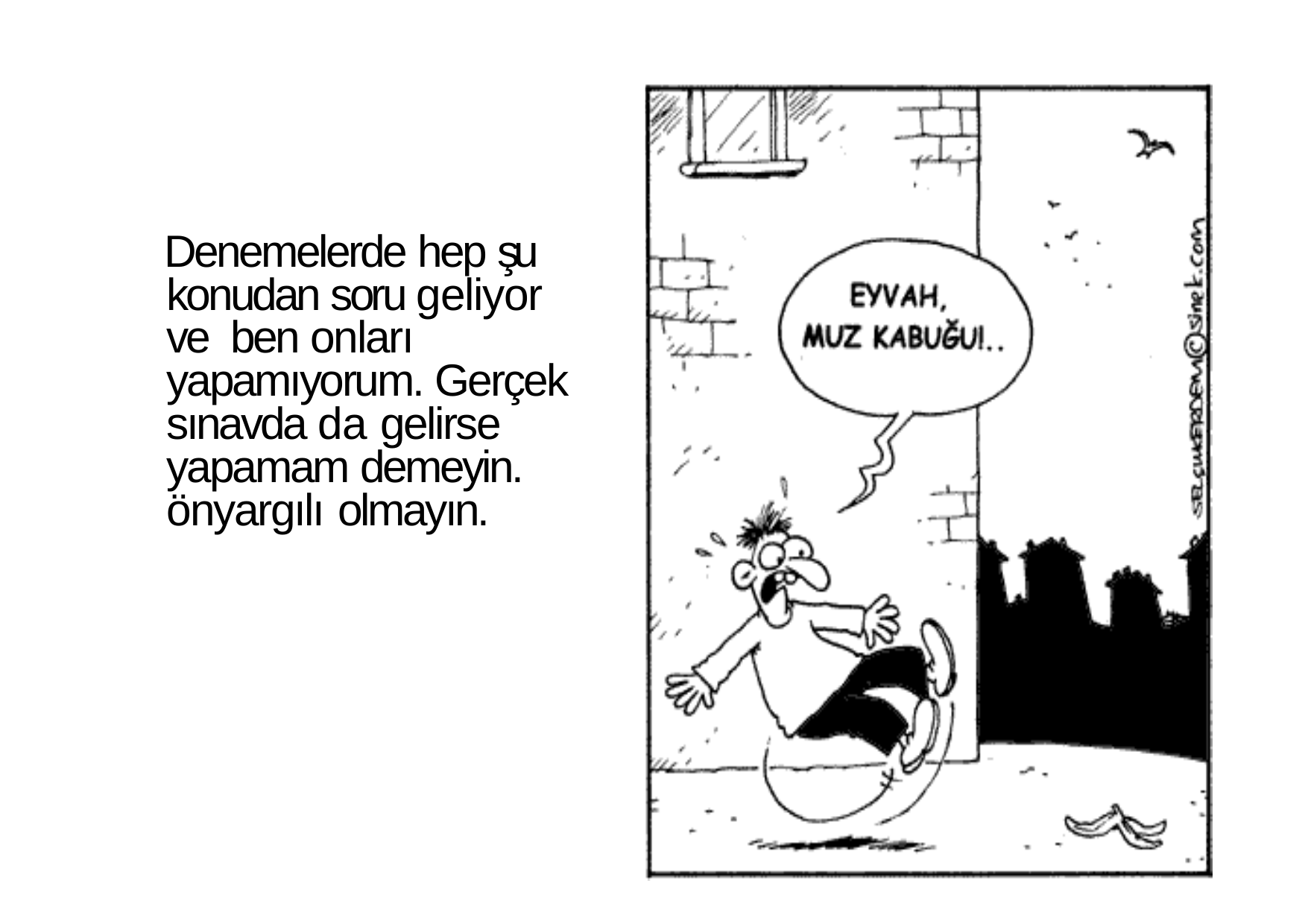

Denemelerde hep şu  konudan soru geliyor ve  ben onları  yapamıyorum. Gerçek  sınavda da gelirse  yapamam demeyin.  önyargılı olmayın.